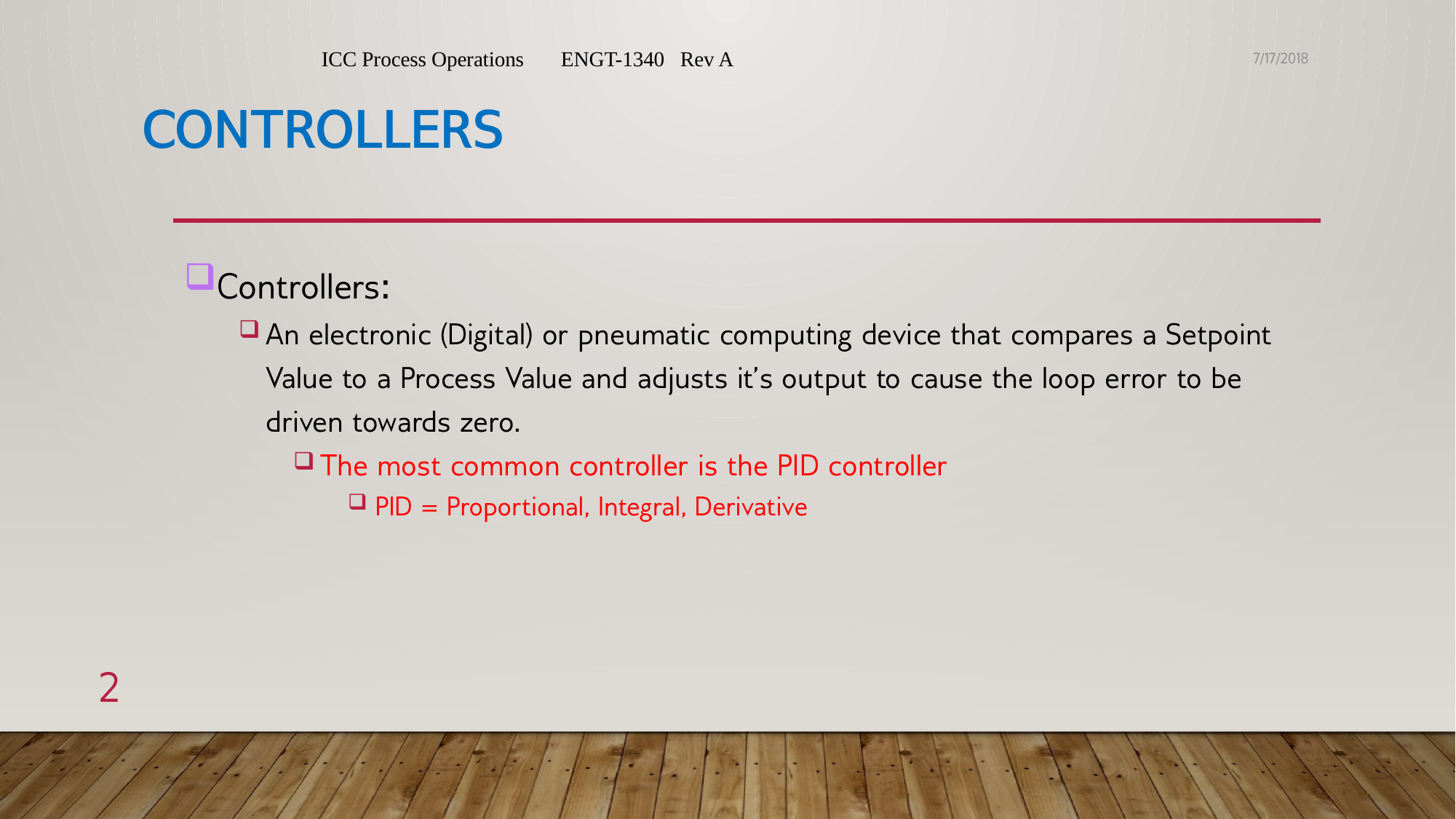

ICC Process Operations       ENGT-1340   Rev A
7/17/2018
# Controllers
Controllers:
An electronic (Digital) or pneumatic computing device that compares a Setpoint Value to a Process Value and adjusts it’s output to cause the loop error to be driven towards zero.
The most common controller is the PID controller
PID = Proportional, Integral, Derivative

2